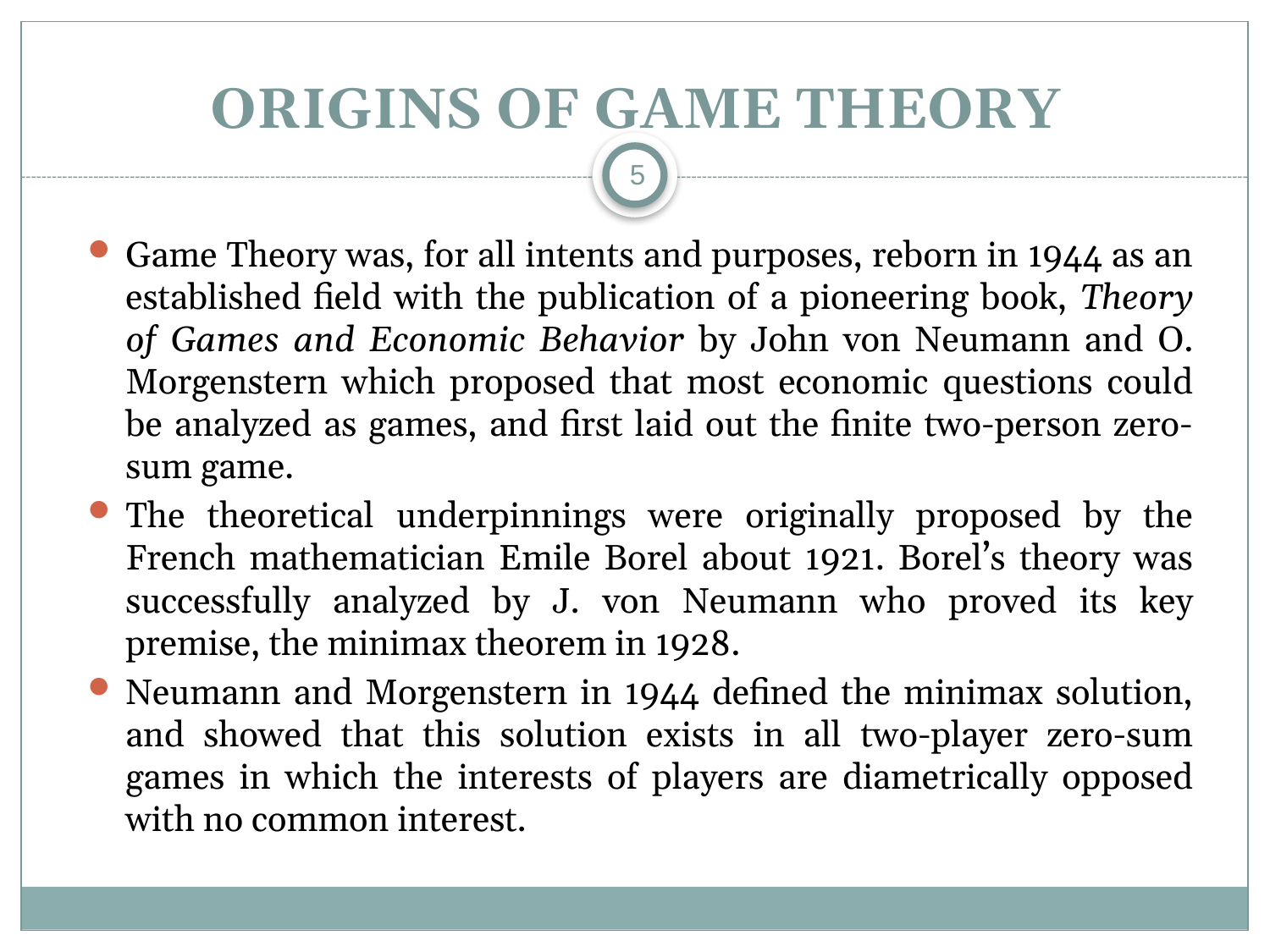

# Origins of Game Theory
5

Game Theory was, for all intents and purposes, reborn in 1944 as an established field with the publication of a pioneering book, Theory of Games and Economic Behavior by John von Neumann and O. Morgenstern which proposed that most economic questions could be analyzed as games, and first laid out the finite two-person zero-sum game.
The theoretical underpinnings were originally proposed by the French mathematician Emile Borel about 1921. Borel’s theory was successfully analyzed by J. von Neumann who proved its key premise, the minimax theorem in 1928.
Neumann and Morgenstern in 1944 defined the minimax solution, and showed that this solution exists in all two-player zero-sum games in which the interests of players are diametrically opposed with no common interest.